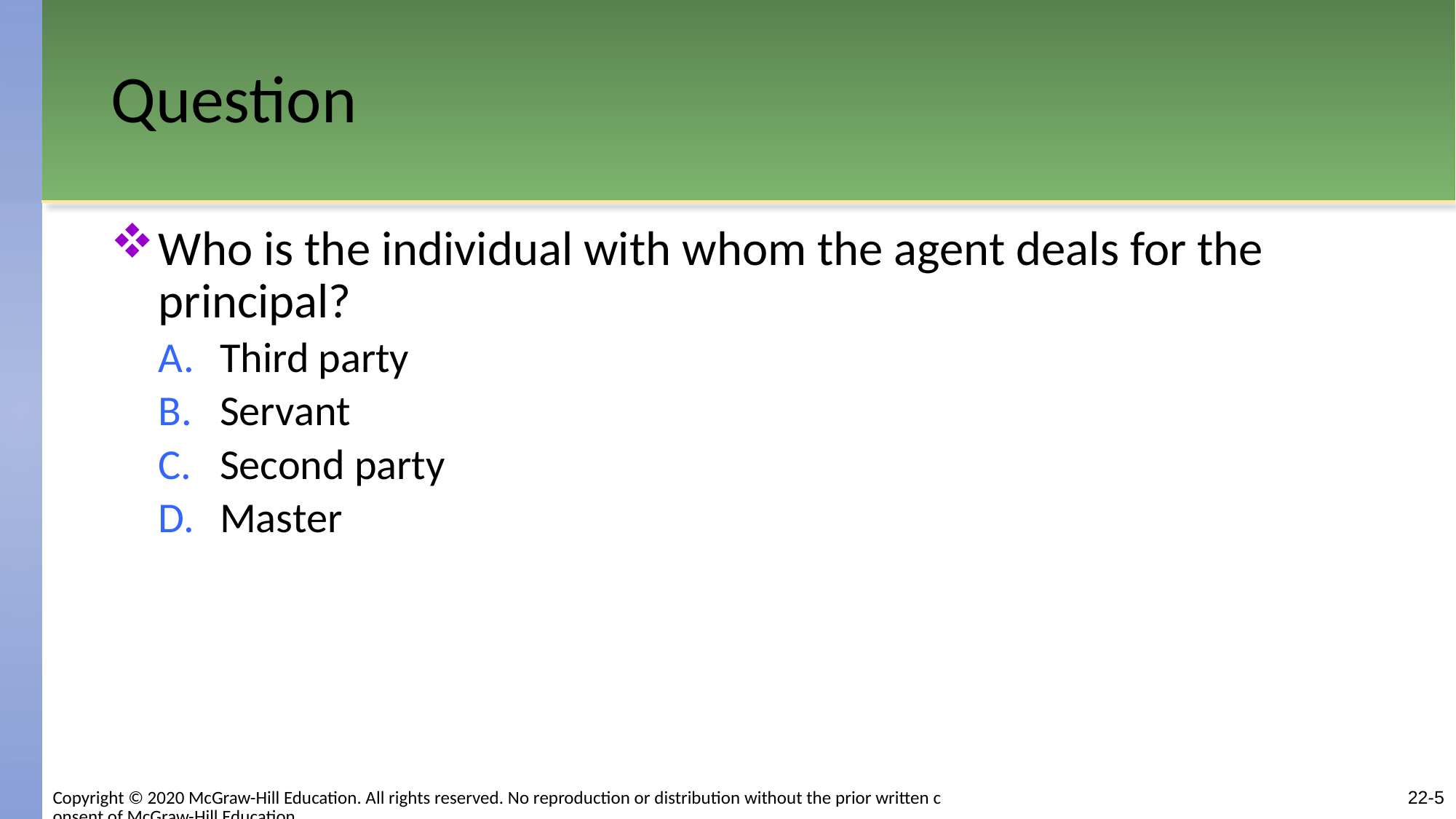

# Question
Who is the individual with whom the agent deals for the principal?
Third party
Servant
Second party
Master
22-5
Copyright © 2020 McGraw-Hill Education. All rights reserved. No reproduction or distribution without the prior written consent of McGraw-Hill Education.